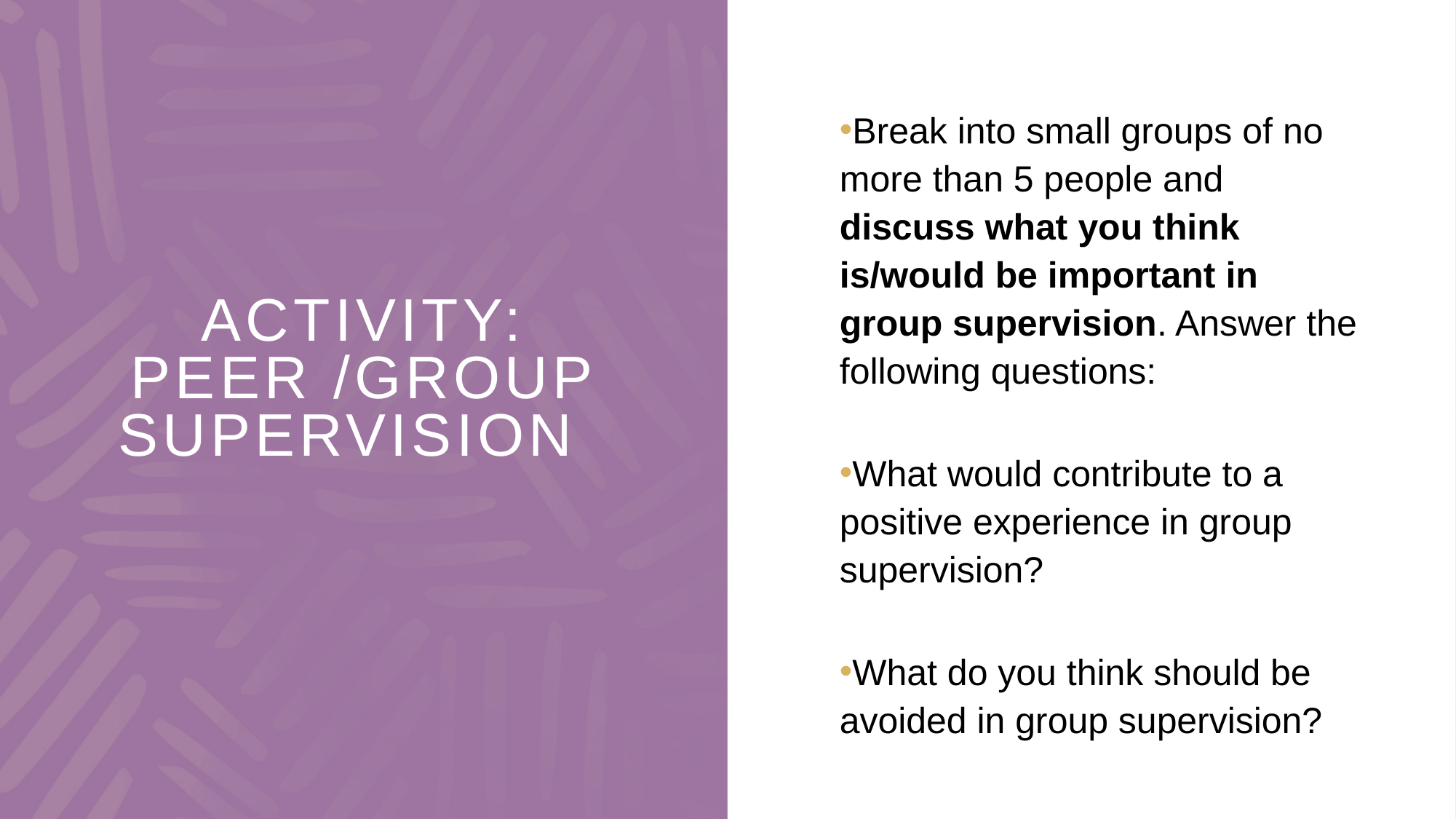

Break into small groups of no more than 5 people and discuss what you think is/would be important in group supervision. Answer the following questions:
What would contribute to a positive experience in group supervision?
What do you think should be avoided in group supervision?
# Activity: peer /Group supervision